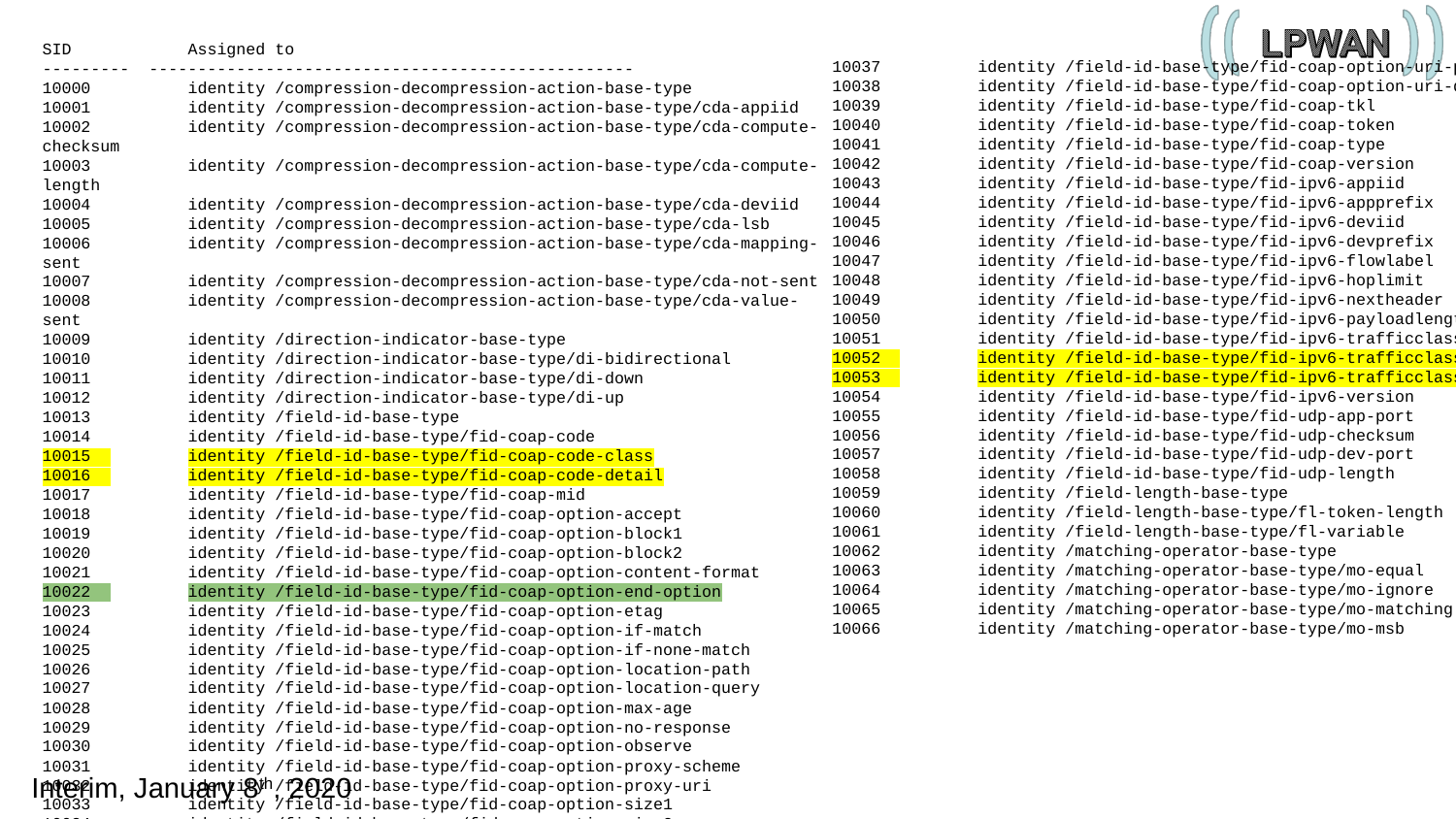

SID    	Assigned to
---------  --------------------------------------------------
10000  	identity /compression-decompression-action-base-type
10001  	identity /compression-decompression-action-base-type/cda-appiid
10002  	identity /compression-decompression-action-base-type/cda-compute-checksum
10003  	identity /compression-decompression-action-base-type/cda-compute-length
10004  	identity /compression-decompression-action-base-type/cda-deviid
10005  	identity /compression-decompression-action-base-type/cda-lsb
10006  	identity /compression-decompression-action-base-type/cda-mapping-sent
10007  	identity /compression-decompression-action-base-type/cda-not-sent
10008  	identity /compression-decompression-action-base-type/cda-value-sent
10009  	identity /direction-indicator-base-type
10010  	identity /direction-indicator-base-type/di-bidirectional
10011  	identity /direction-indicator-base-type/di-down
10012  	identity /direction-indicator-base-type/di-up
10013  	identity /field-id-base-type
10014  	identity /field-id-base-type/fid-coap-code
10015  	identity /field-id-base-type/fid-coap-code-class
10016  	identity /field-id-base-type/fid-coap-code-detail
10017  	identity /field-id-base-type/fid-coap-mid
10018  	identity /field-id-base-type/fid-coap-option-accept
10019  	identity /field-id-base-type/fid-coap-option-block1
10020  	identity /field-id-base-type/fid-coap-option-block2
10021  	identity /field-id-base-type/fid-coap-option-content-format
10022  	identity /field-id-base-type/fid-coap-option-end-option
10023  	identity /field-id-base-type/fid-coap-option-etag
10024  	identity /field-id-base-type/fid-coap-option-if-match
10025  	identity /field-id-base-type/fid-coap-option-if-none-match
10026  	identity /field-id-base-type/fid-coap-option-location-path
10027  	identity /field-id-base-type/fid-coap-option-location-query
10028  	identity /field-id-base-type/fid-coap-option-max-age
10029  	identity /field-id-base-type/fid-coap-option-no-response
10030  	identity /field-id-base-type/fid-coap-option-observe
10031  	identity /field-id-base-type/fid-coap-option-proxy-scheme
10032  	identity /field-id-base-type/fid-coap-option-proxy-uri
10033  	identity /field-id-base-type/fid-coap-option-size1
10034  	identity /field-id-base-type/fid-coap-option-size2
10035  	identity /field-id-base-type/fid-coap-option-uri-host
10036  	identity /field-id-base-type/fid-coap-option-uri-path

10037  	identity /field-id-base-type/fid-coap-option-uri-port
10038  	identity /field-id-base-type/fid-coap-option-uri-query
10039  	identity /field-id-base-type/fid-coap-tkl
10040  	identity /field-id-base-type/fid-coap-token
10041  	identity /field-id-base-type/fid-coap-type
10042  	identity /field-id-base-type/fid-coap-version
10043  	identity /field-id-base-type/fid-ipv6-appiid
10044  	identity /field-id-base-type/fid-ipv6-appprefix
10045  	identity /field-id-base-type/fid-ipv6-deviid
10046  	identity /field-id-base-type/fid-ipv6-devprefix
10047  	identity /field-id-base-type/fid-ipv6-flowlabel
10048  	identity /field-id-base-type/fid-ipv6-hoplimit
10049  	identity /field-id-base-type/fid-ipv6-nextheader
10050  	identity /field-id-base-type/fid-ipv6-payloadlength
10051  	identity /field-id-base-type/fid-ipv6-trafficclass
10052  	identity /field-id-base-type/fid-ipv6-trafficclass-ds
10053  	identity /field-id-base-type/fid-ipv6-trafficclass-ecn
10054  	identity /field-id-base-type/fid-ipv6-version
10055  	identity /field-id-base-type/fid-udp-app-port
10056  	identity /field-id-base-type/fid-udp-checksum
10057  	identity /field-id-base-type/fid-udp-dev-port
10058  	identity /field-id-base-type/fid-udp-length
10059  	identity /field-length-base-type
10060  	identity /field-length-base-type/fl-token-length
10061  	identity /field-length-base-type/fl-variable
10062  	identity /matching-operator-base-type
10063  	identity /matching-operator-base-type/mo-equal
10064  	identity /matching-operator-base-type/mo-ignore
10065  	identity /matching-operator-base-type/mo-matching
10066  	identity /matching-operator-base-type/mo-msb